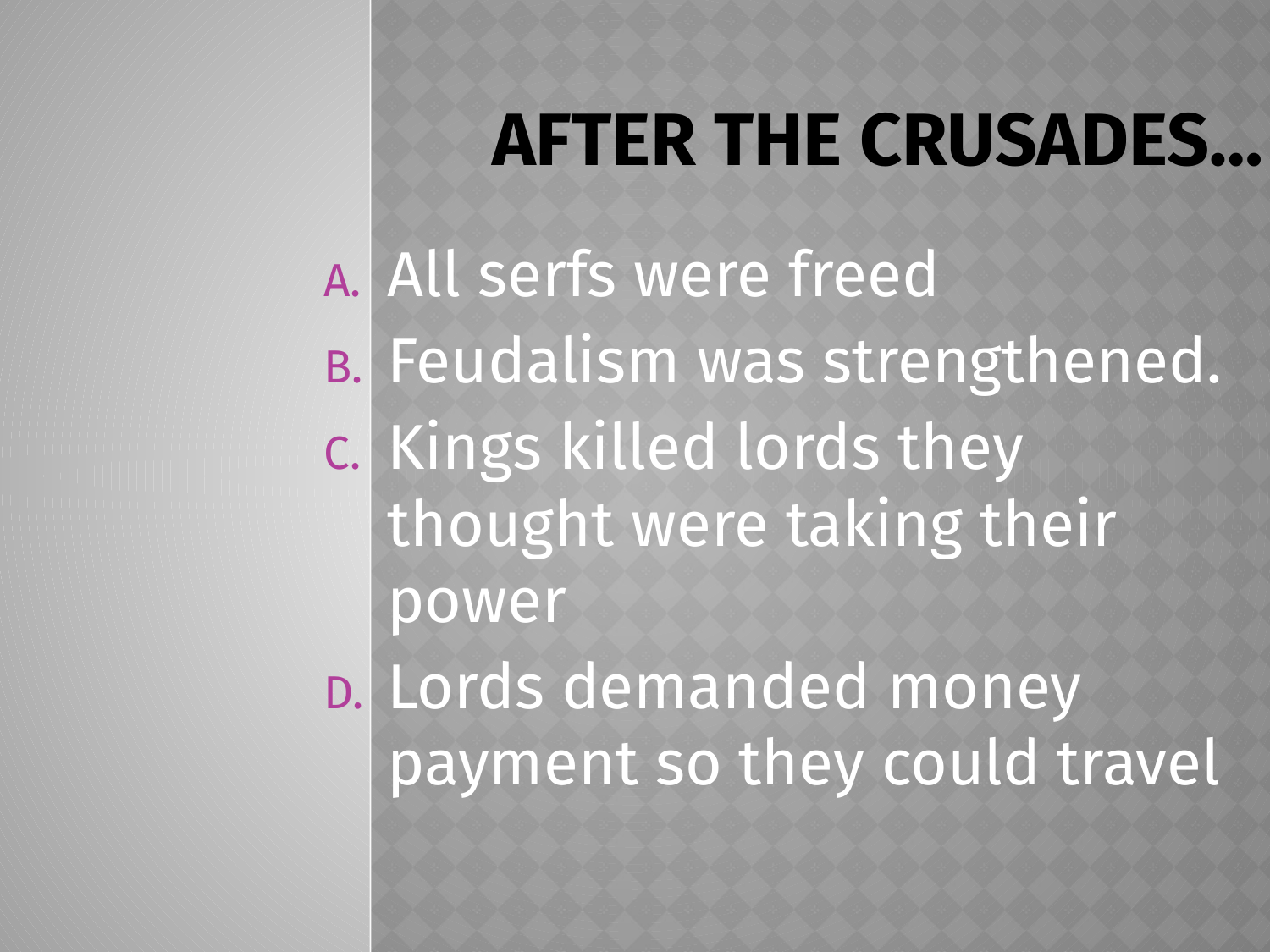

# After The Crusades…
All serfs were freed
Feudalism was strengthened.
Kings killed lords they thought were taking their power
Lords demanded money payment so they could travel